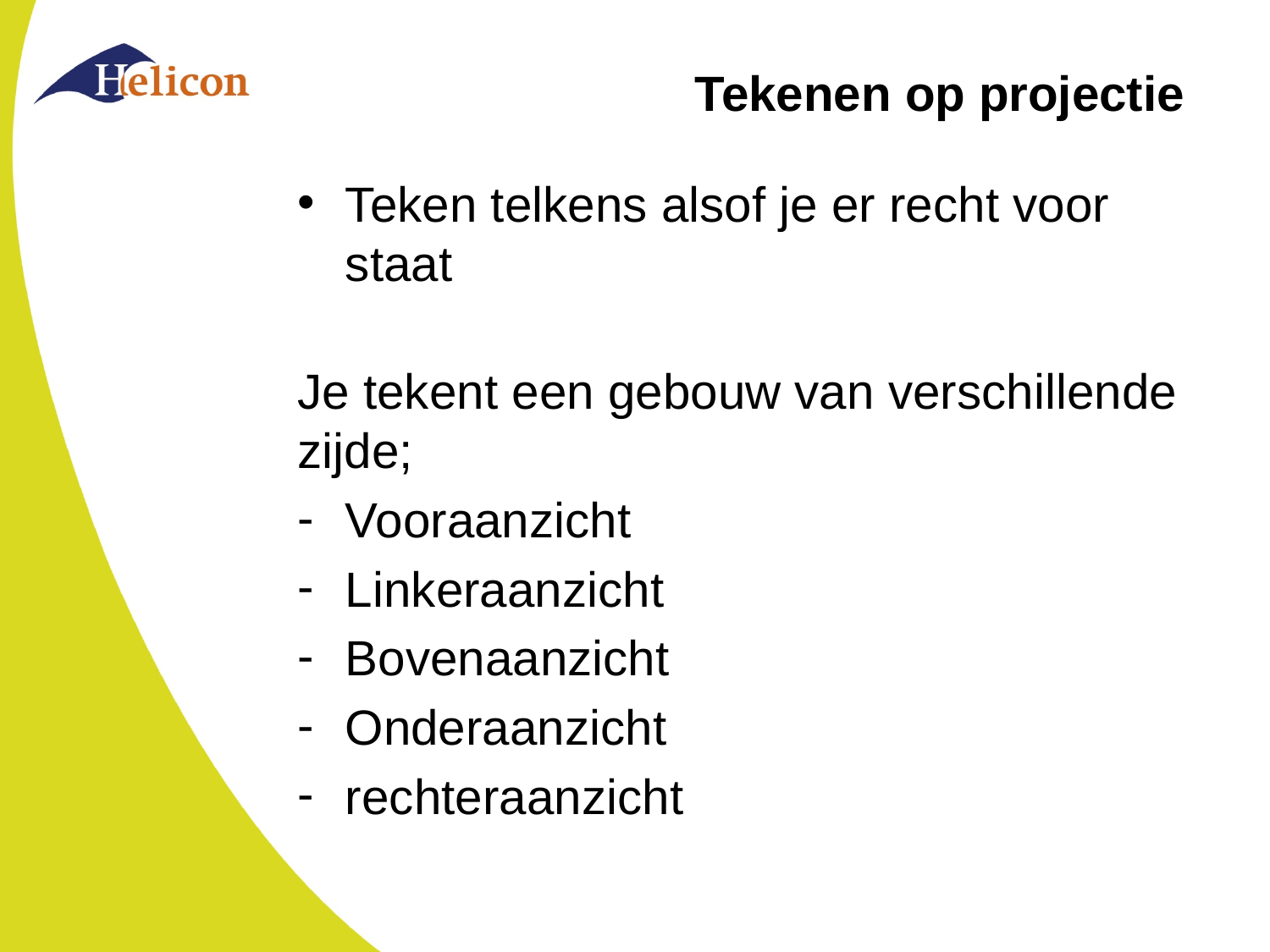

# Tekenen op projectie
Teken telkens alsof je er recht voor staat
Je tekent een gebouw van verschillende zijde;
Vooraanzicht
Linkeraanzicht
Bovenaanzicht
Onderaanzicht
rechteraanzicht